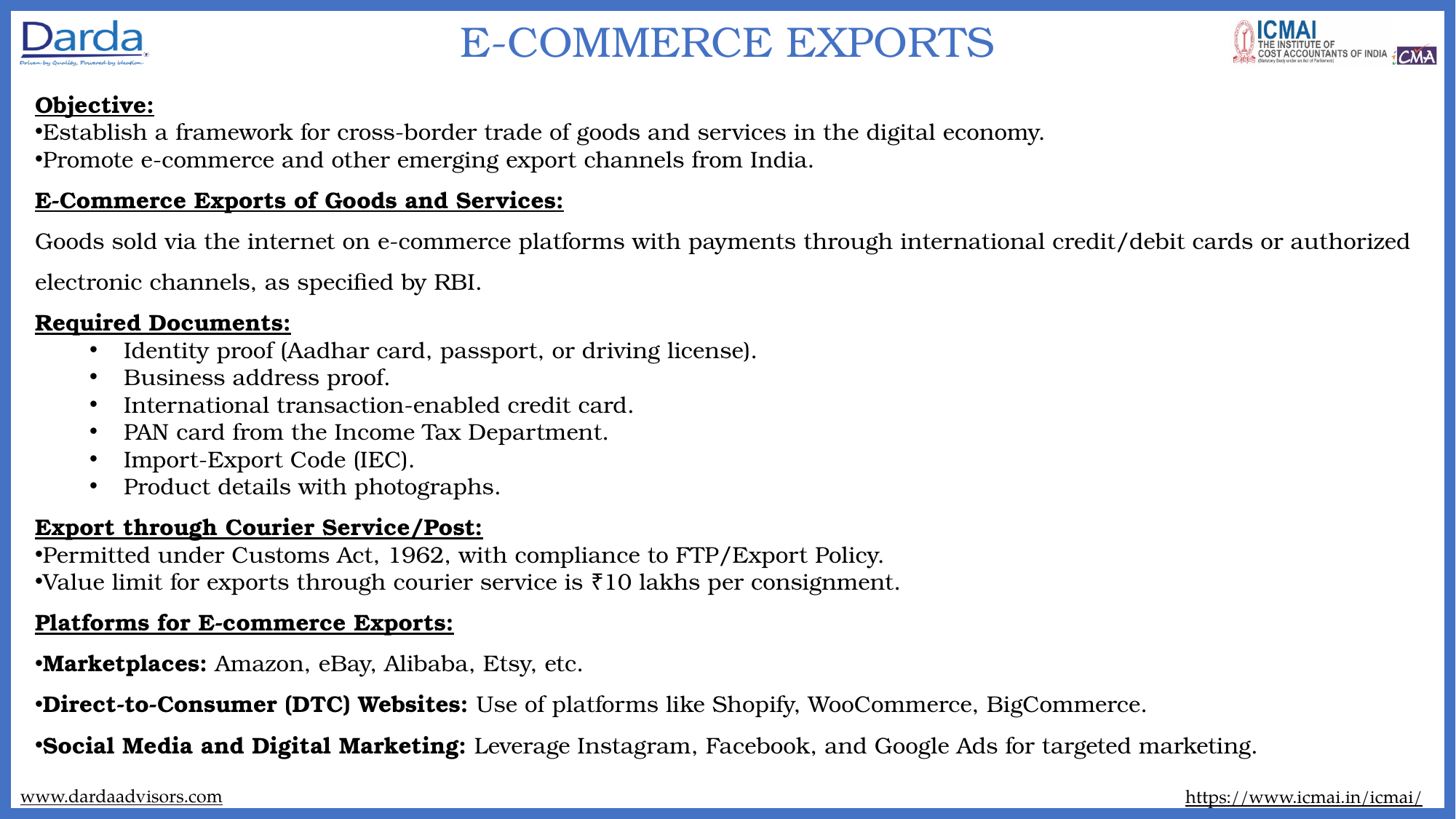

E-COMMERCE EXPORTS
Objective:
Establish a framework for cross-border trade of goods and services in the digital economy.
Promote e-commerce and other emerging export channels from India.
E-Commerce Exports of Goods and Services:
Goods sold via the internet on e-commerce platforms with payments through international credit/debit cards or authorized electronic channels, as specified by RBI.
Required Documents:
Identity proof (Aadhar card, passport, or driving license).
Business address proof.
International transaction-enabled credit card.
PAN card from the Income Tax Department.
Import-Export Code (IEC).
Product details with photographs.
Export through Courier Service/Post:
Permitted under Customs Act, 1962, with compliance to FTP/Export Policy.
Value limit for exports through courier service is ₹10 lakhs per consignment.
Platforms for E-commerce Exports:
Marketplaces: Amazon, eBay, Alibaba, Etsy, etc.
Direct-to-Consumer (DTC) Websites: Use of platforms like Shopify, WooCommerce, BigCommerce.
Social Media and Digital Marketing: Leverage Instagram, Facebook, and Google Ads for targeted marketing.